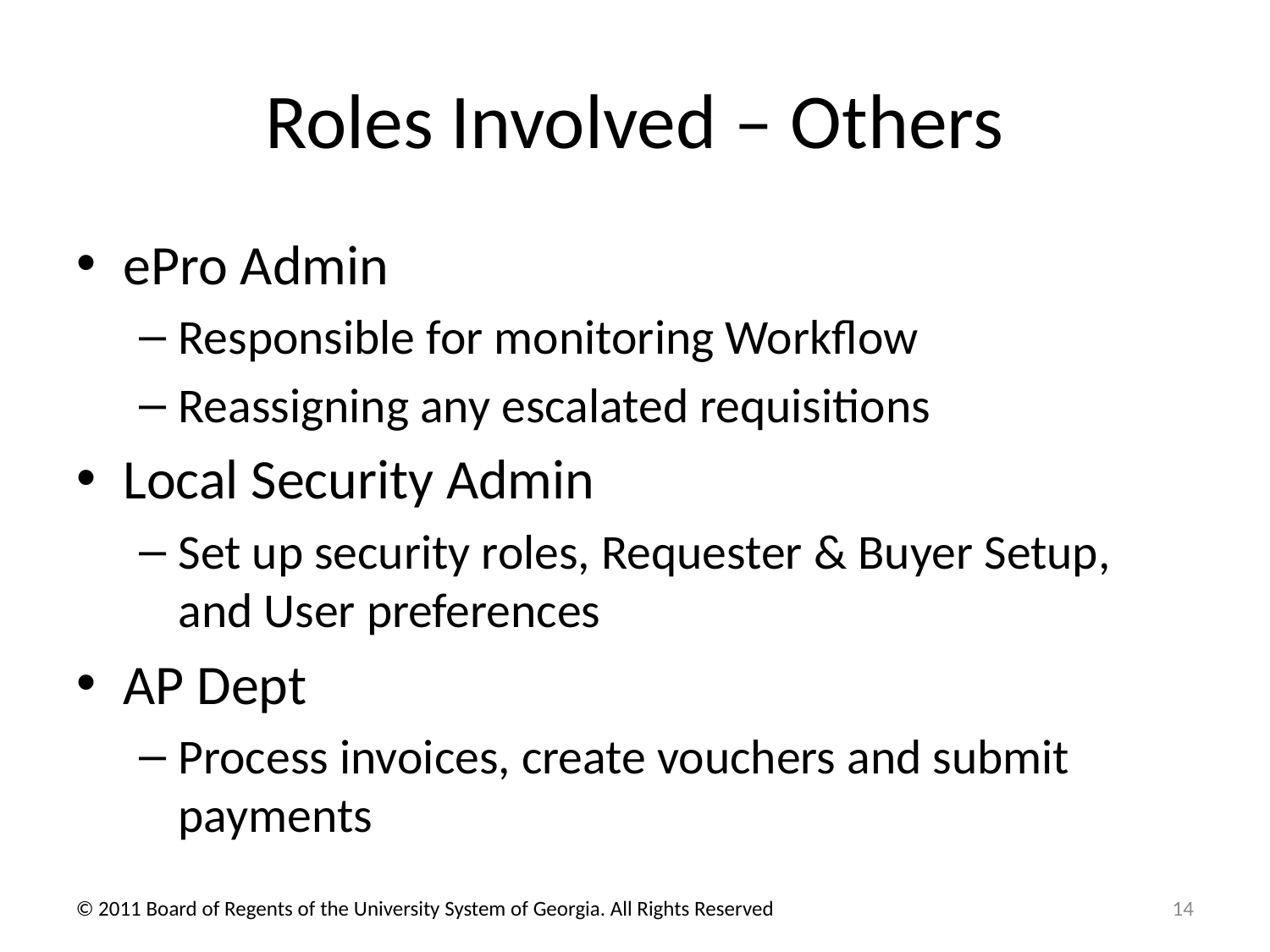

# Roles Involved – Others
ePro Admin
Responsible for monitoring Workflow
Reassigning any escalated requisitions
Local Security Admin
Set up security roles, Requester & Buyer Setup, and User preferences
AP Dept
Process invoices, create vouchers and submit payments
© 2011 Board of Regents of the University System of Georgia. All Rights Reserved
14